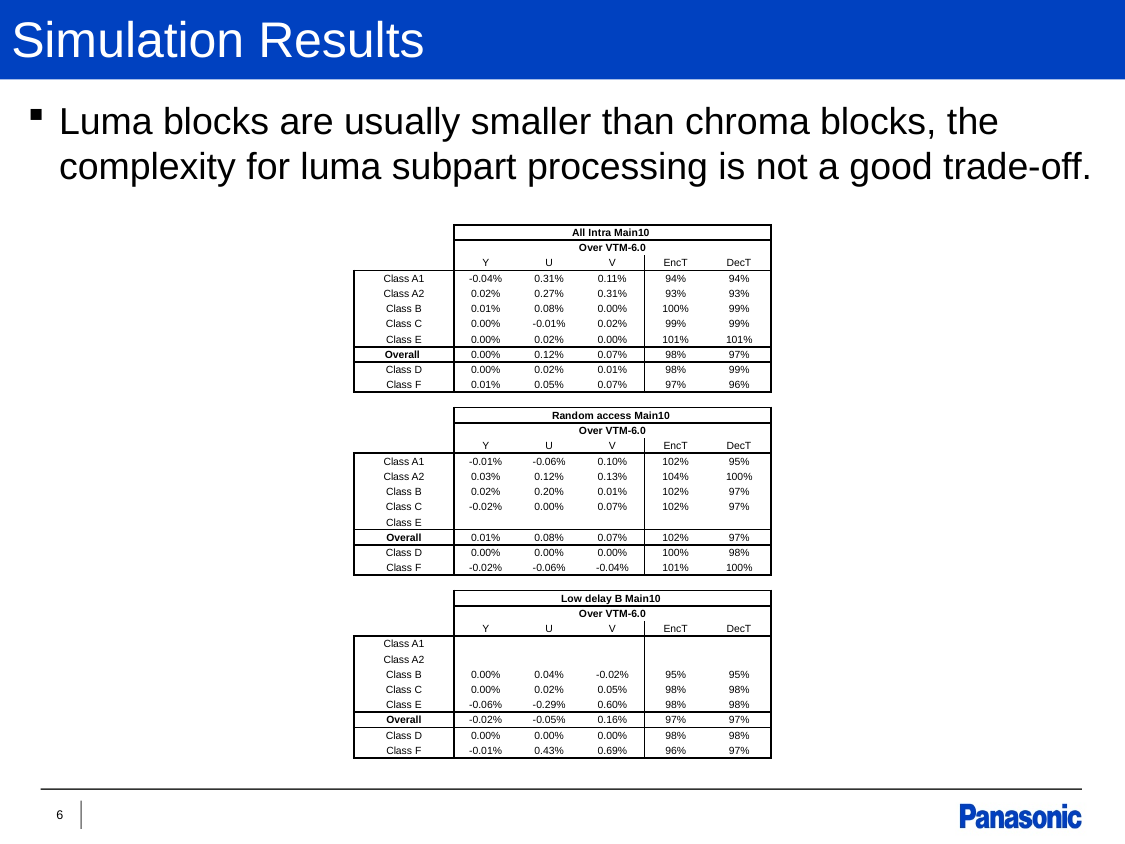

# Simulation Results
Luma blocks are usually smaller than chroma blocks, the complexity for luma subpart processing is not a good trade-off.
|  | All Intra Main10 |  |  |  |  |
| --- | --- | --- | --- | --- | --- |
|  | Over VTM-6.0 |  |  |  |  |
|  | Y | U | V | EncT | DecT |
| Class A1 | -0.04% | 0.31% | 0.11% | 94% | 94% |
| Class A2 | 0.02% | 0.27% | 0.31% | 93% | 93% |
| Class B | 0.01% | 0.08% | 0.00% | 100% | 99% |
| Class C | 0.00% | -0.01% | 0.02% | 99% | 99% |
| Class E | 0.00% | 0.02% | 0.00% | 101% | 101% |
| Overall | 0.00% | 0.12% | 0.07% | 98% | 97% |
| Class D | 0.00% | 0.02% | 0.01% | 98% | 99% |
| Class F | 0.01% | 0.05% | 0.07% | 97% | 96% |
|  |  |  |  |  |  |
|  | Random access Main10 |  |  |  |  |
|  | Over VTM-6.0 |  |  |  |  |
|  | Y | U | V | EncT | DecT |
| Class A1 | -0.01% | -0.06% | 0.10% | 102% | 95% |
| Class A2 | 0.03% | 0.12% | 0.13% | 104% | 100% |
| Class B | 0.02% | 0.20% | 0.01% | 102% | 97% |
| Class C | -0.02% | 0.00% | 0.07% | 102% | 97% |
| Class E |  |  |  |  |  |
| Overall | 0.01% | 0.08% | 0.07% | 102% | 97% |
| Class D | 0.00% | 0.00% | 0.00% | 100% | 98% |
| Class F | -0.02% | -0.06% | -0.04% | 101% | 100% |
|  |  |  |  |  |  |
|  | Low delay B Main10 |  |  |  |  |
|  | Over VTM-6.0 |  |  |  |  |
|  | Y | U | V | EncT | DecT |
| Class A1 |  |  |  |  |  |
| Class A2 |  |  |  |  |  |
| Class B | 0.00% | 0.04% | -0.02% | 95% | 95% |
| Class C | 0.00% | 0.02% | 0.05% | 98% | 98% |
| Class E | -0.06% | -0.29% | 0.60% | 98% | 98% |
| Overall | -0.02% | -0.05% | 0.16% | 97% | 97% |
| Class D | 0.00% | 0.00% | 0.00% | 98% | 98% |
| Class F | -0.01% | 0.43% | 0.69% | 96% | 97% |